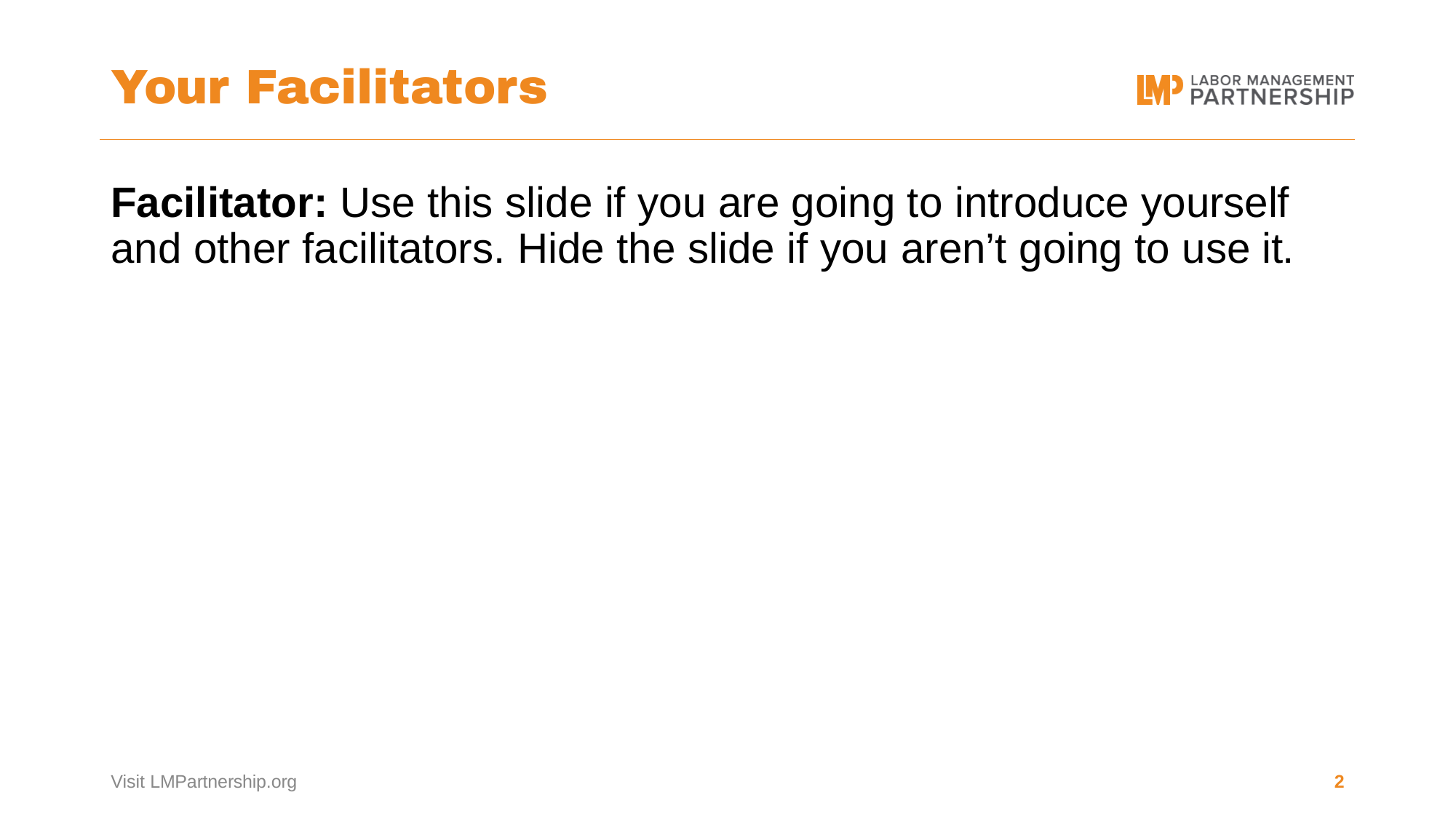

# Your Facilitators
Facilitator: Use this slide if you are going to introduce yourself and other facilitators. Hide the slide if you aren’t going to use it.
Visit LMPartnership.org
2